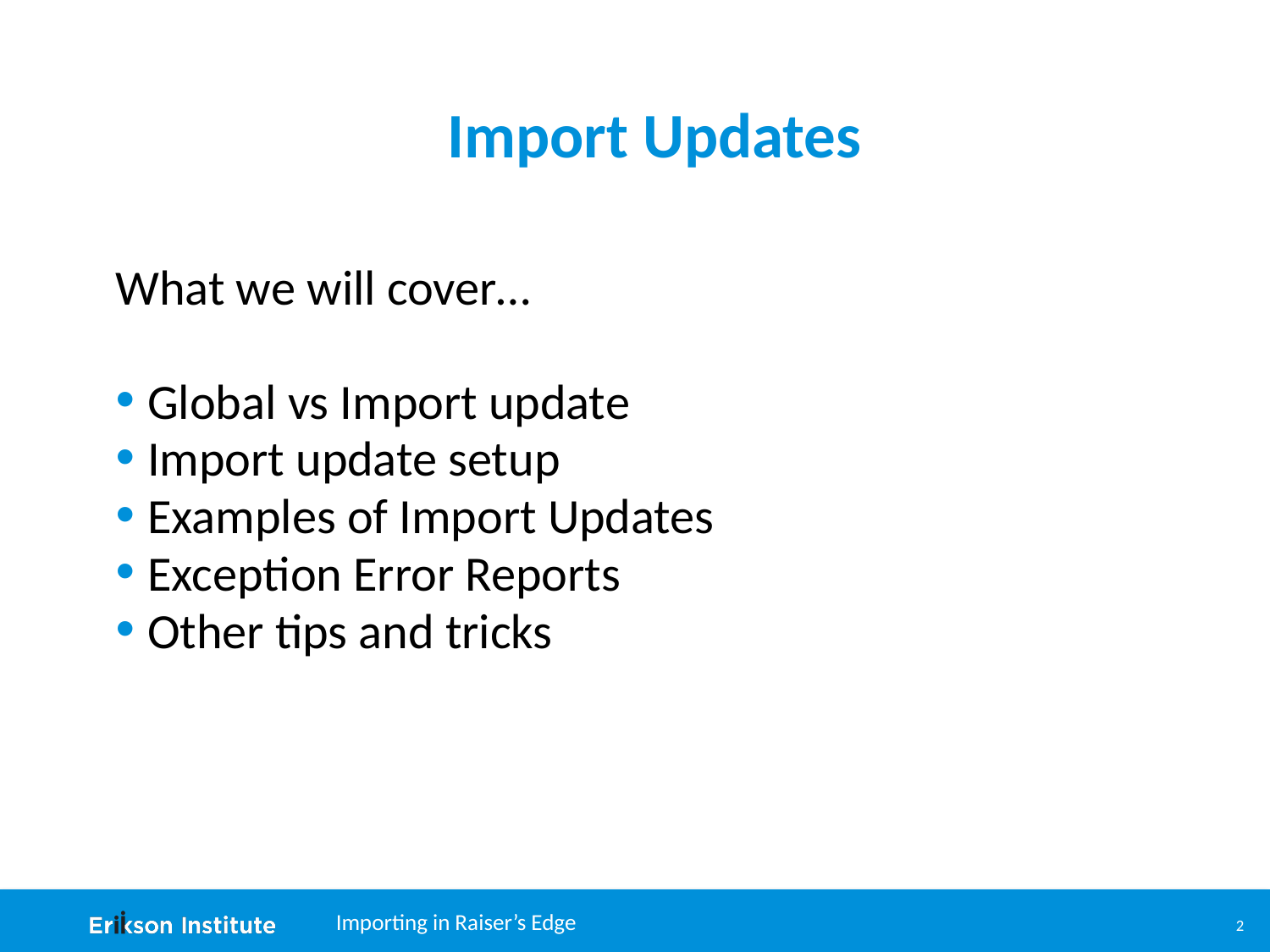

# Import Updates

What we will cover…

Global vs Import update
Import update setup
Examples of Import Updates
Exception Error Reports
Other tips and tricks
Importing in Raiser’s Edge
2